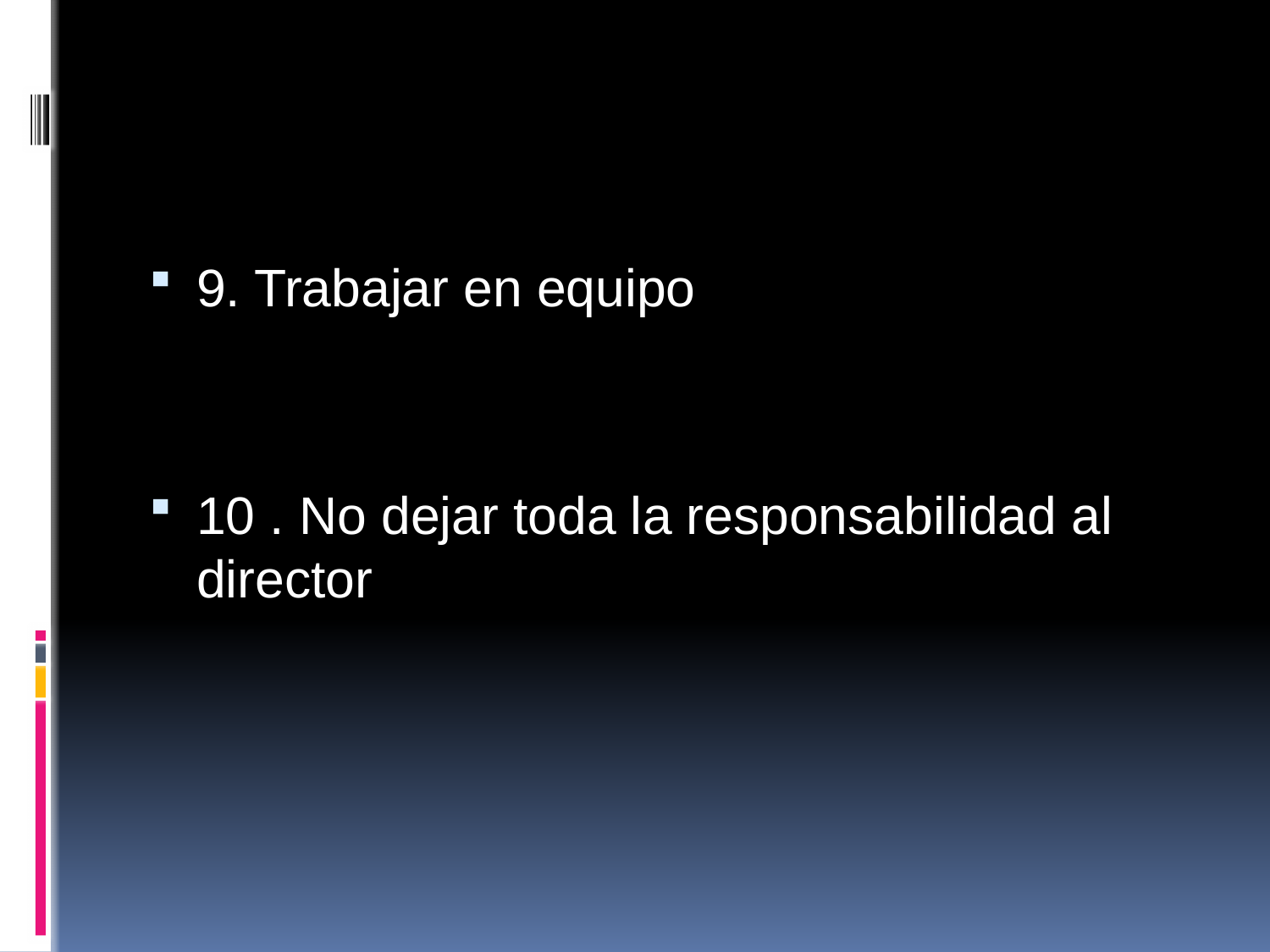

#
9. Trabajar en equipo

10 . No dejar toda la responsabilidad al director